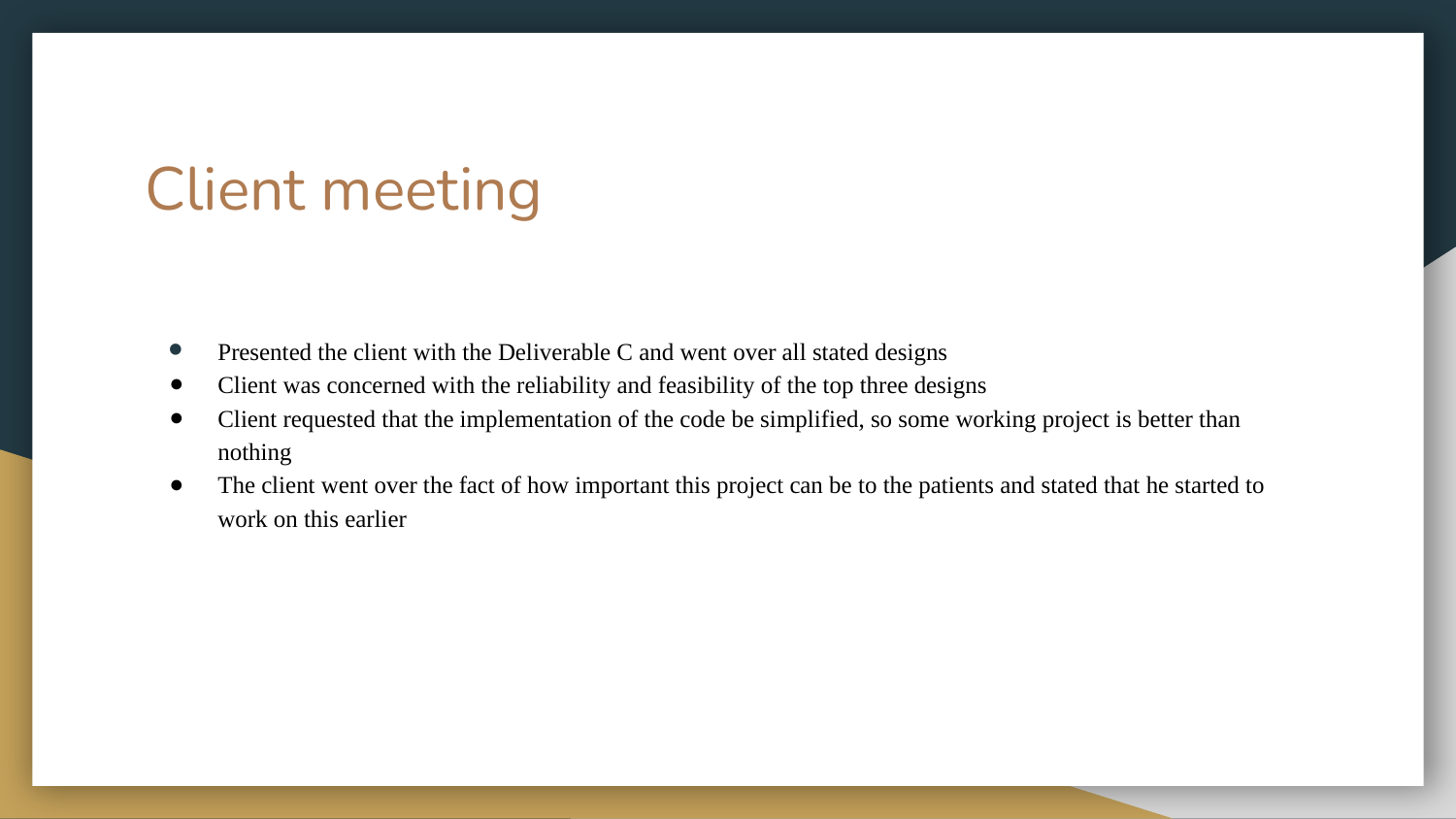

# Client meeting
Presented the client with the Deliverable C and went over all stated designs
Client was concerned with the reliability and feasibility of the top three designs
Client requested that the implementation of the code be simplified, so some working project is better than nothing
The client went over the fact of how important this project can be to the patients and stated that he started to work on this earlier